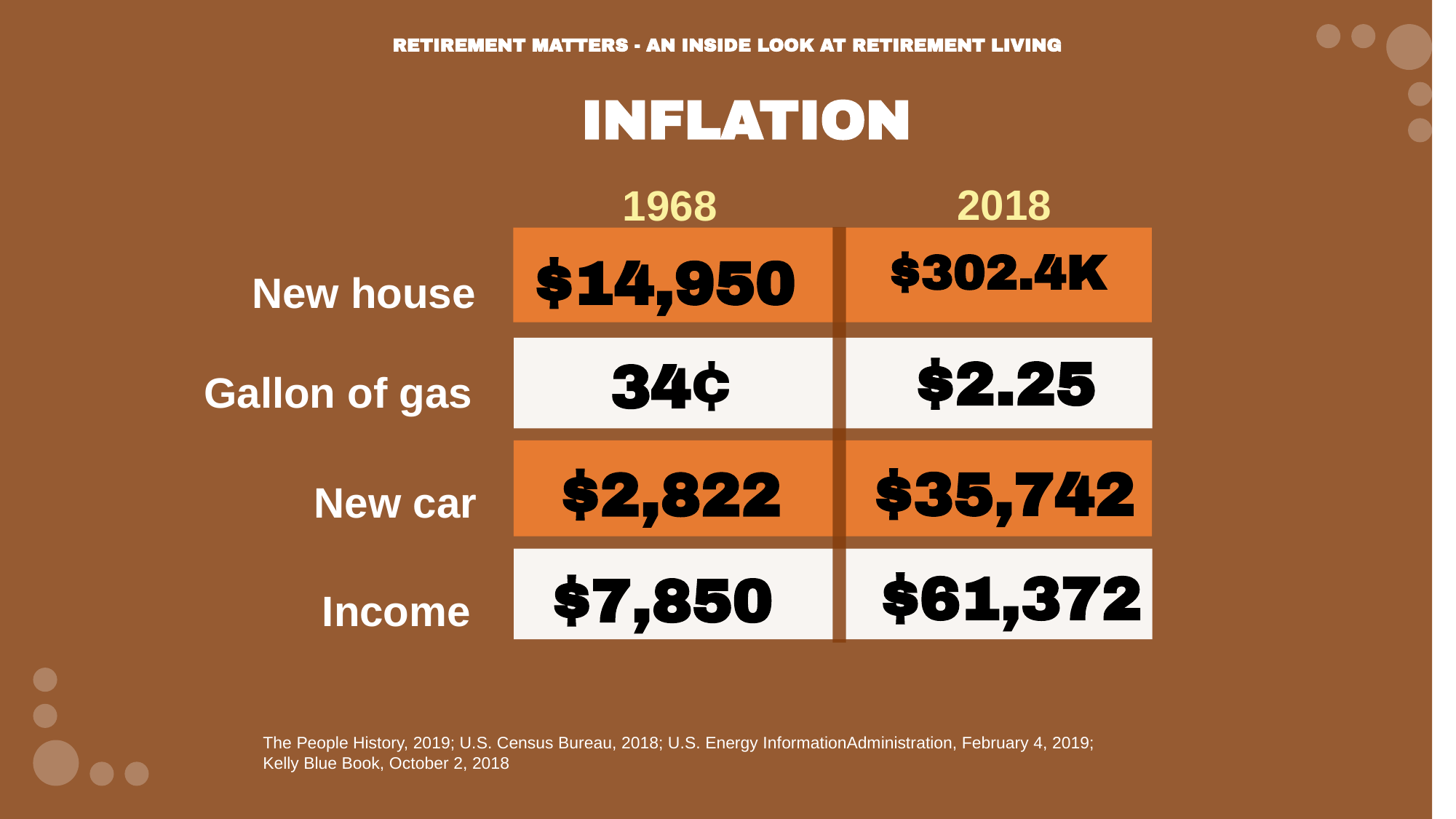

RETIREMENT MATTERS - AN INSIDE LOOK AT RETIREMENT LIVING
INFLATION

2018
1968
$302.4K

$14,950
New house

$2.25
34¢
Gallon of gas

$35,742
$2,822
New car

$7,850
$61,372
Income

The People History, 2019; U.S. Census Bureau, 2018; U.S. Energy InformationAdministration, February 4, 2019;
Kelly Blue Book, October 2, 2018